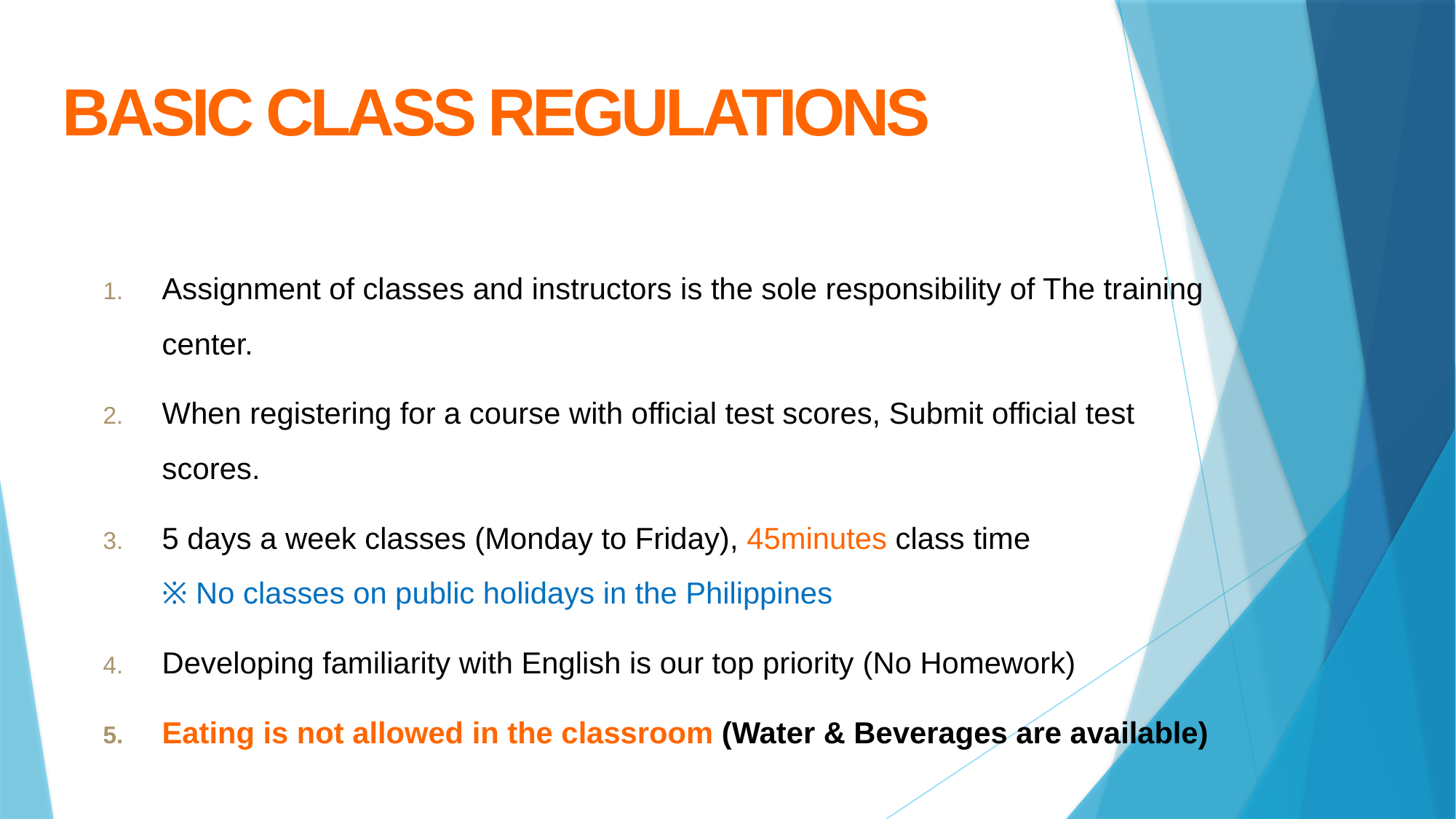

basic class Regulations
Assignment of classes and instructors is the sole responsibility of The training center.
When registering for a course with official test scores, Submit official test scores.
5 days a week classes (Monday to Friday), 45minutes class time
※ No classes on public holidays in the Philippines
Developing familiarity with English is our top priority (No Homework)
Eating is not allowed in the classroom (Water & Beverages are available)